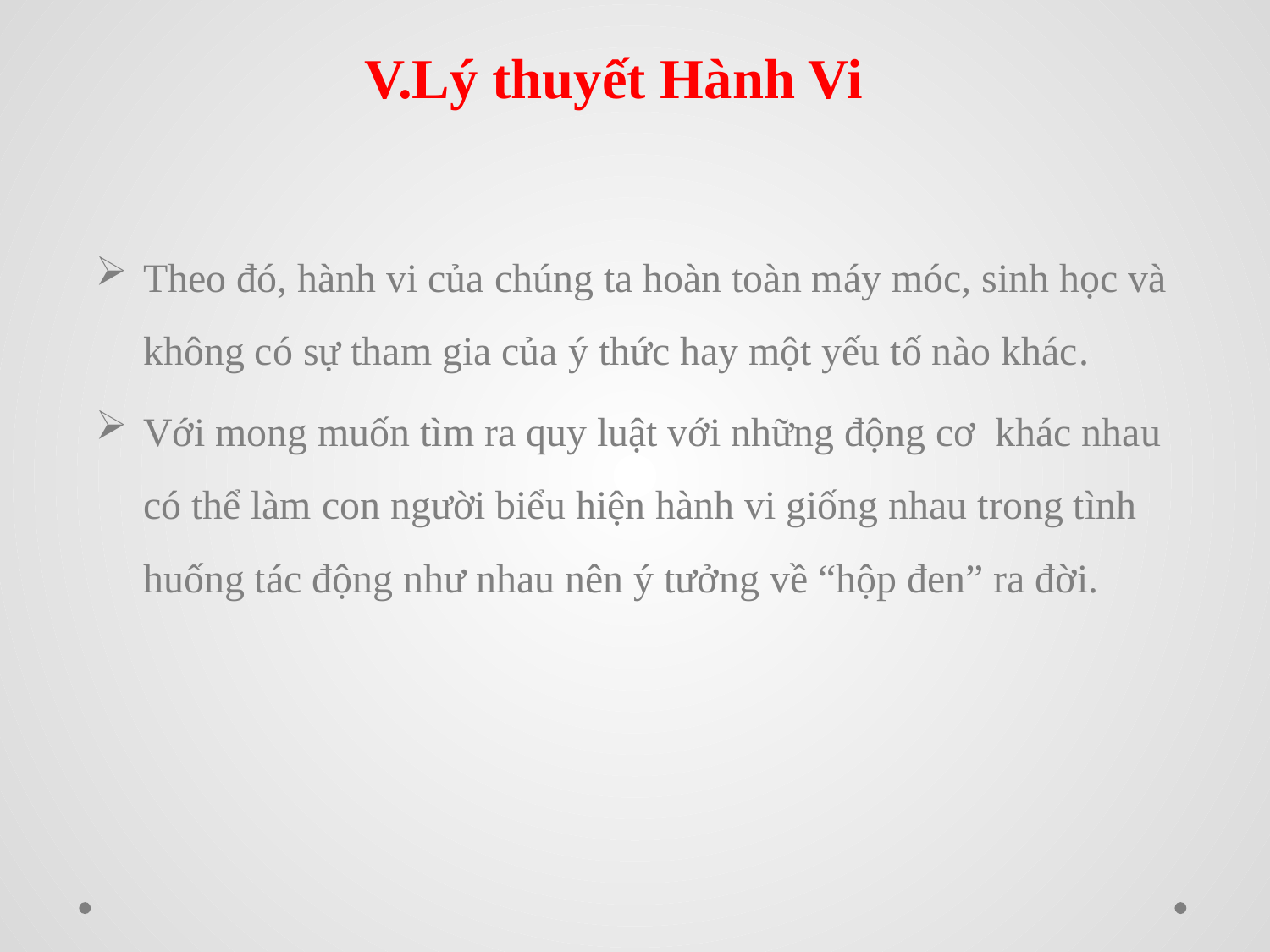

V.Lý thuyết Hành Vi
Theo đó, hành vi của chúng ta hoàn toàn máy móc, sinh học và không có sự tham gia của ý thức hay một yếu tố nào khác.
Với mong muốn tìm ra quy luật với những động cơ  khác nhau  có thể làm con người biểu hiện hành vi giống nhau trong tình huống tác động như nhau nên ý tưởng về “hộp đen” ra đời.